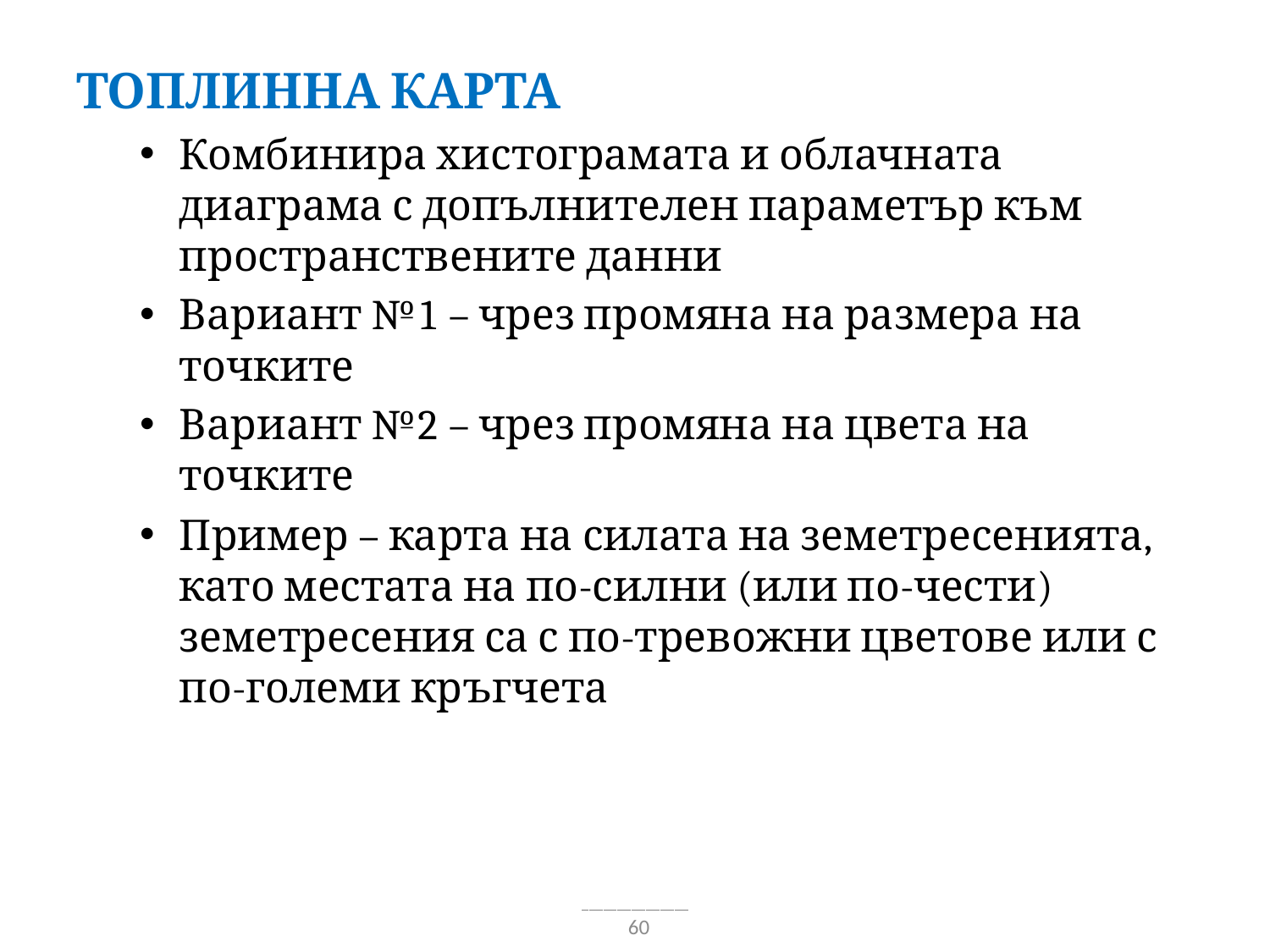

Топлинна карта
Комбинира хистограмата и облачната диаграма с допълнителен параметър към пространствените данни
Вариант №1 – чрез промяна на размера на точките
Вариант №2 – чрез промяна на цвета на точките
Пример – карта на силата на земетресенията, като местата на по-силни (или по-чести) земетресения са с по-тревожни цветове или с по-големи кръгчета

60